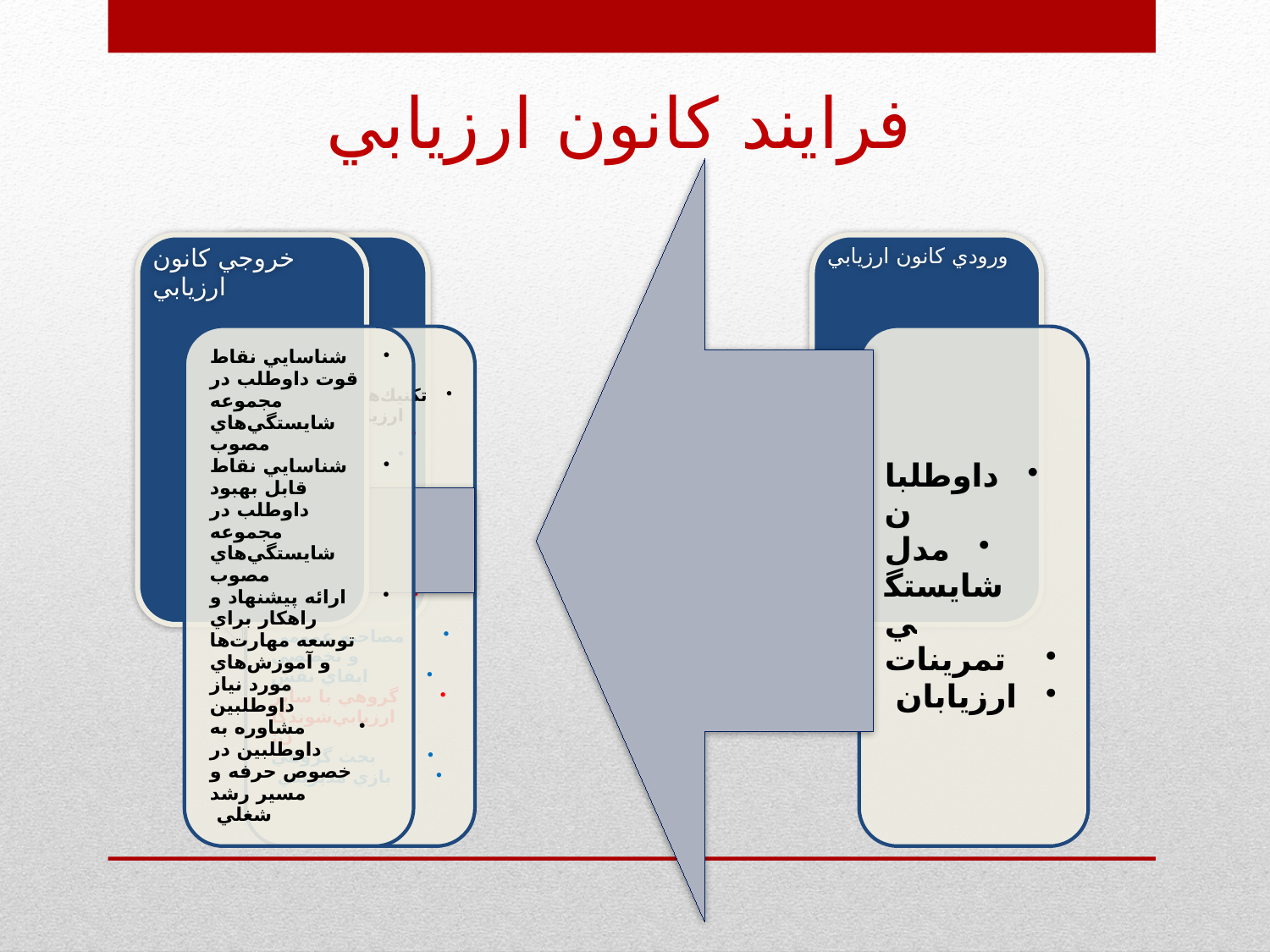

# فرايند كانون ارزيابي
ورودي كانون ارزيابي
داوطلبان
مدل شايستگي
انفرادي:
بحث گروهي
آزمون شخصيت
 ايفاي نقش
 تمرينات
ارزيابان